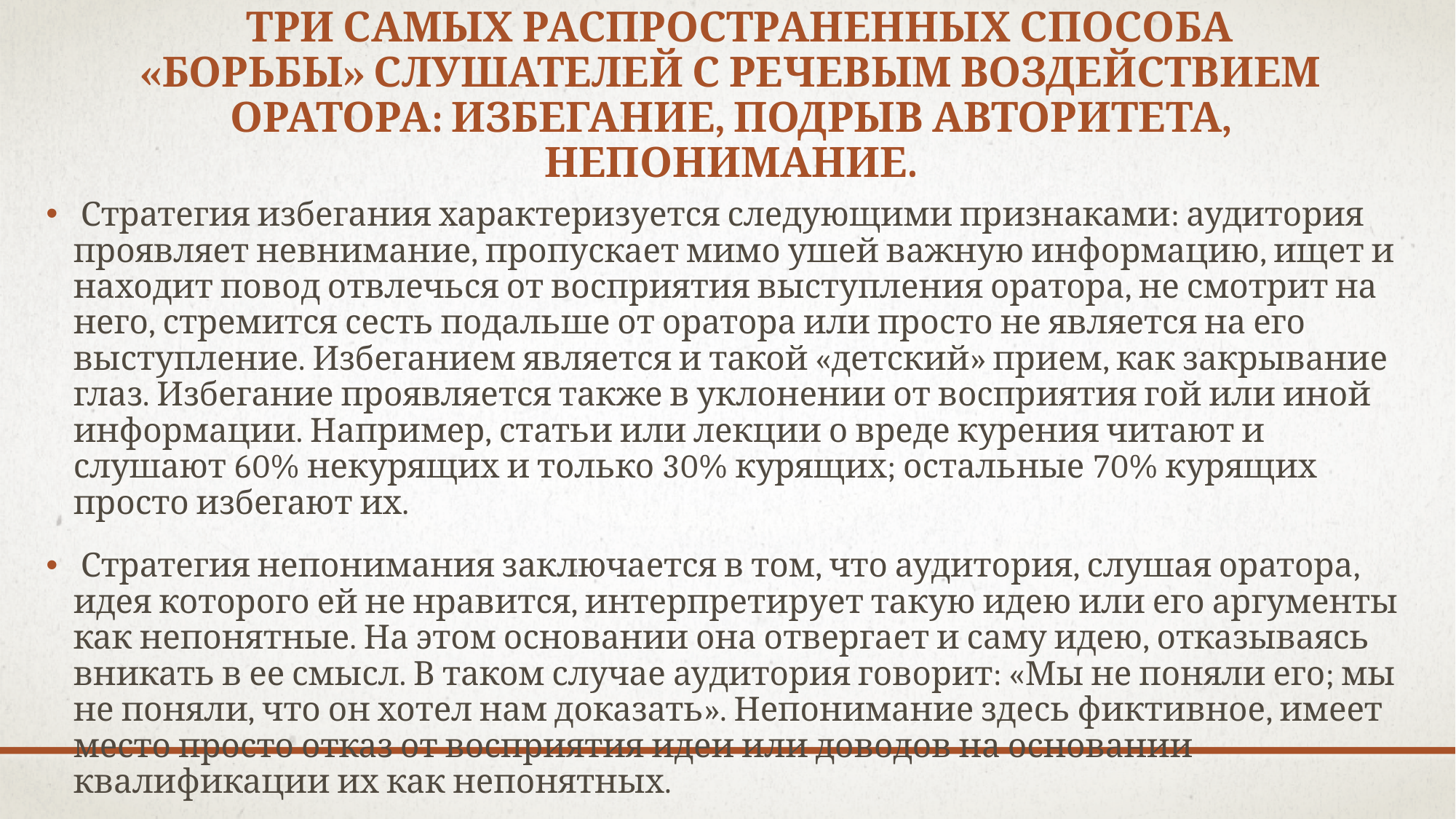

# три самых распространенных способа  «борьбы» слушателей с речевым воздействием оратора: избегание, подрыв авторитета, непонимание.
 Стратегия избегания характеризуется следующими признаками: аудитория проявляет невнимание, пропускает мимо ушей важную информацию, ищет и находит повод отвлечься от восприятия выступления оратора, не смотрит на него, стремится сесть подальше от оратора или просто не является на его выступление. Избеганием является и такой «детский» прием, как закрывание глаз. Избегание проявляется также в уклонении от восприятия гой или иной информации. Например, статьи или лекции о вреде курения читают и слушают 60% некурящих и только 30% курящих; остальные 70% курящих просто избегают их.
 Стратегия непонимания заключается в том, что аудитория, слушая оратора, идея которого ей не нравится, интерпретирует такую идею или его аргументы как непонятные. На этом основании она отвергает и саму идею, отказываясь вникать в ее смысл. В таком случае аудитория говорит: «Мы не поняли его; мы не поняли, что он хотел нам доказать». Непонимание здесь фиктивное, имеет место просто отказ от восприятия идеи или доводов на основании квалификации их как непонятных.